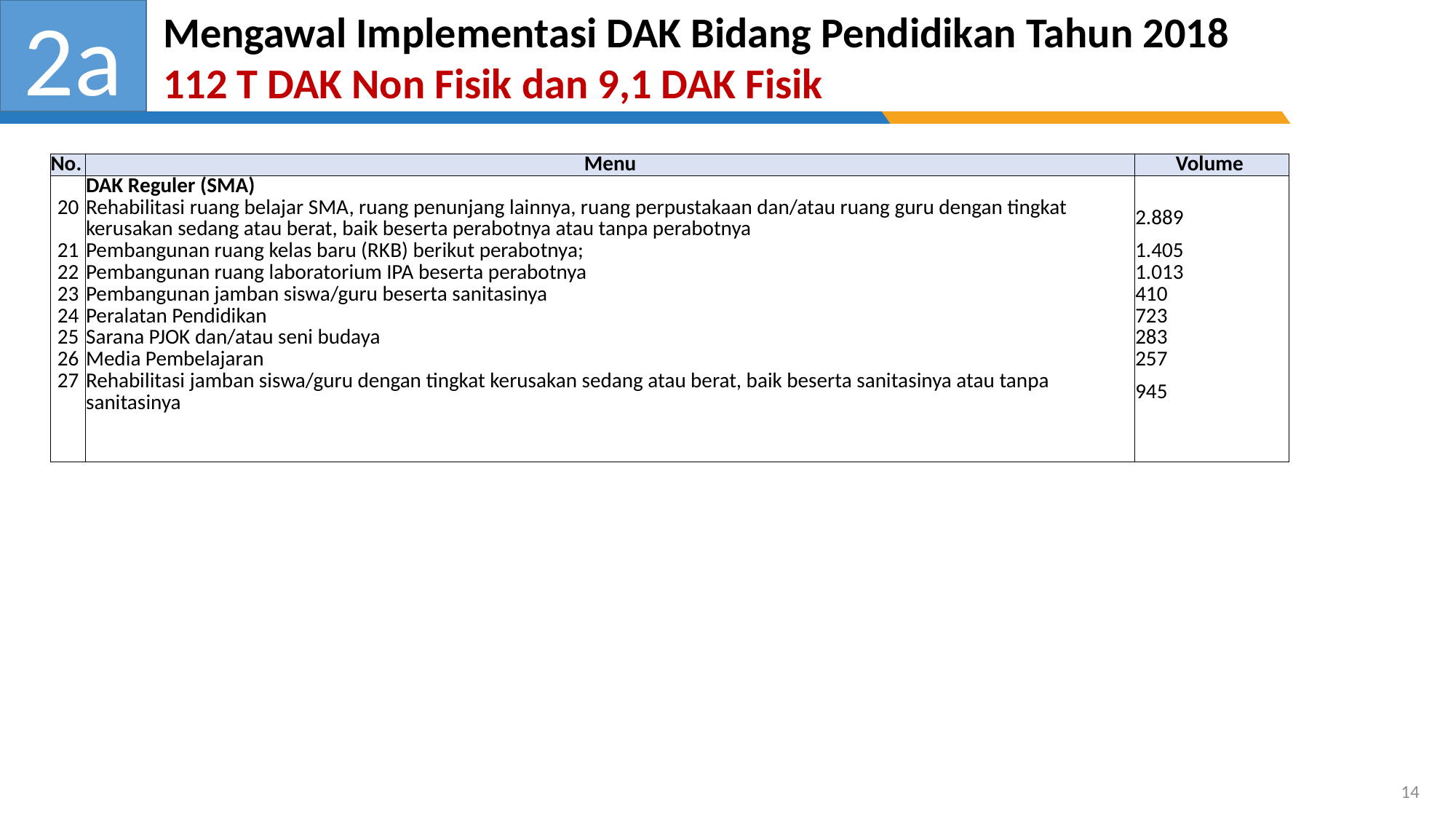

2a
Mengawal Implementasi DAK Bidang Pendidikan Tahun 2018
112 T DAK Non Fisik dan 9,1 DAK Fisik

| No. | Menu | Volume |  |
| --- | --- | --- | --- |
|  | DAK Reguler (SMA) |  |  |
| 20 | Rehabilitasi ruang belajar SMA, ruang penunjang lainnya, ruang perpustakaan dan/atau ruang guru dengan tingkat kerusakan sedang atau berat, baik beserta perabotnya atau tanpa perabotnya | 2.889 |  |
| 21 | Pembangunan ruang kelas baru (RKB) berikut perabotnya; | 1.405 |  |
| 22 | Pembangunan ruang laboratorium IPA beserta perabotnya | 1.013 |  |
| 23 | Pembangunan jamban siswa/guru beserta sanitasinya | 410 |  |
| 24 | Peralatan Pendidikan | 723 |  |
| 25 | Sarana PJOK dan/atau seni budaya | 283 |  |
| 26 | Media Pembelajaran | 257 |  |
| 27 | Rehabilitasi jamban siswa/guru dengan tingkat kerusakan sedang atau berat, baik beserta sanitasinya atau tanpa sanitasinya | 945 |  |
|  |  |  |  |
14